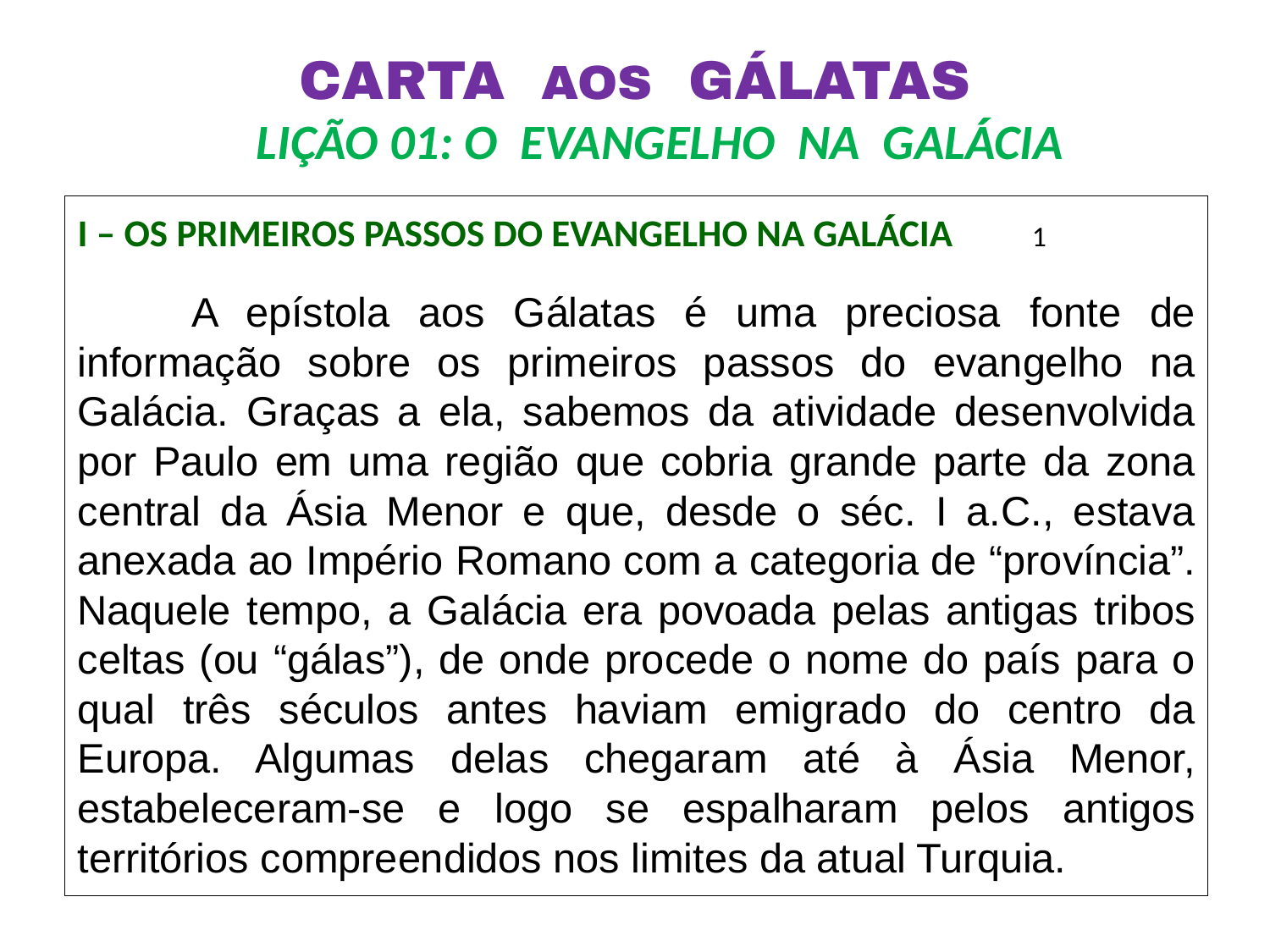

# CARTA  AOS  GÁLATAS LIÇÃO 01: O  EVANGELHO  NA  GALÁCIA
I – OS PRIMEIROS PASSOS DO EVANGELHO NA GALÁCIA	    1

	A epístola aos Gálatas é uma preciosa fonte de informação sobre os primeiros passos do evangelho na Galácia. Graças a ela, sabemos da atividade desenvolvida por Paulo em uma região que cobria grande parte da zona central da Ásia Menor e que, desde o séc. I a.C., estava anexada ao Império Romano com a categoria de “província”. Naquele tempo, a Galácia era povoada pelas antigas tribos celtas (ou “gálas”), de onde procede o nome do país para o qual três séculos antes haviam emigrado do centro da Europa. Algumas delas chegaram até à Ásia Menor, estabeleceram-se e logo se espalharam pelos antigos territórios compreendidos nos limites da atual Turquia.